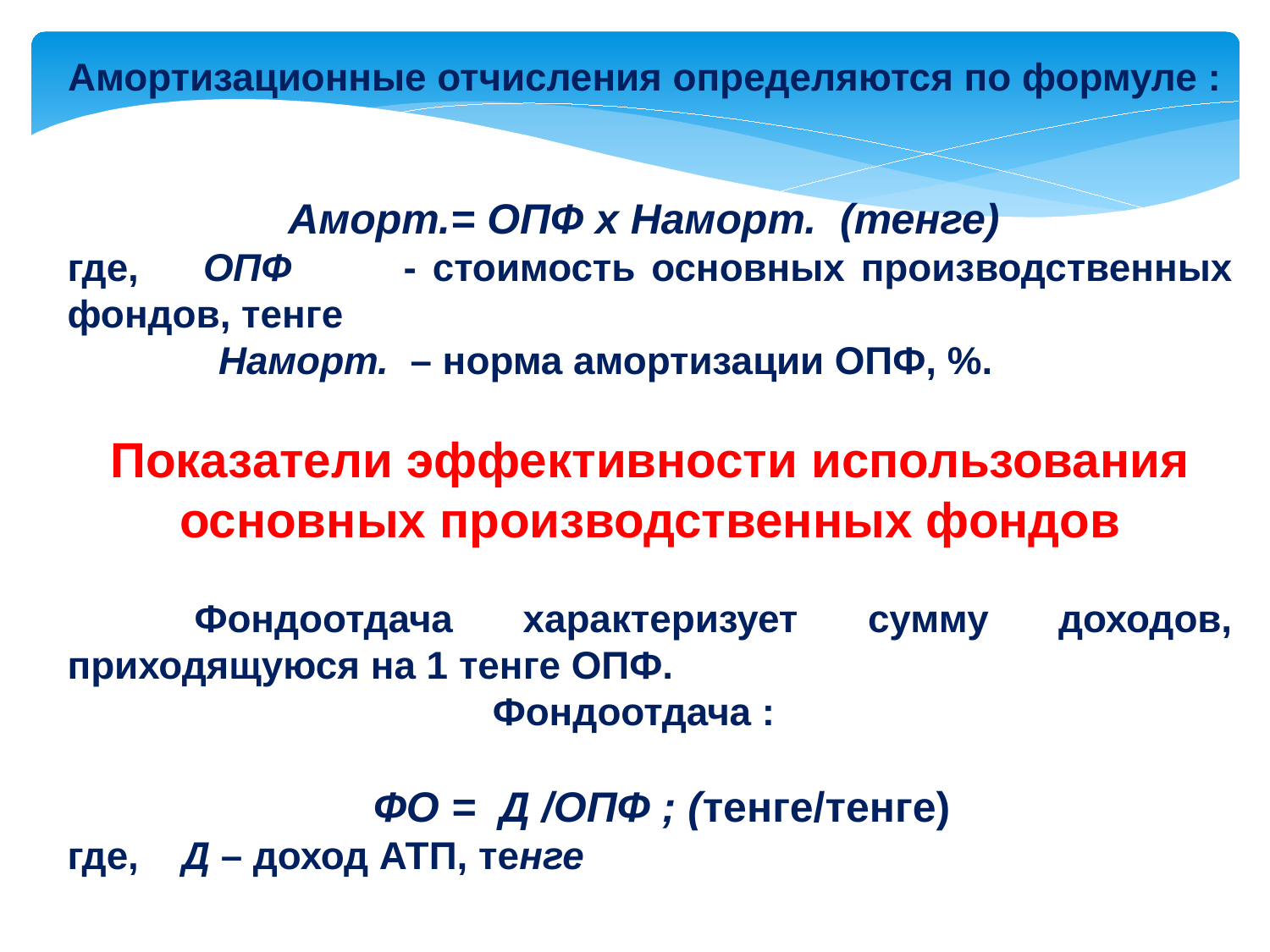

Амортизационные отчисления определяются по формуле :

Аморт.= ОПФ х Наморт.  (тенге)
где,    ОПФ       - стоимость основных производственных фондов, тенге
              Наморт.  – норма амортизации ОПФ, %.

Показатели эффективности использования основных производственных фондов

	Фондоотдача характеризует сумму доходов, приходящуюся на 1 тенге ОПФ.
Фондоотдача :

  ФО =  Д /ОПФ ; (тенге/тенге)
где,    Д – доход АТП, тенге